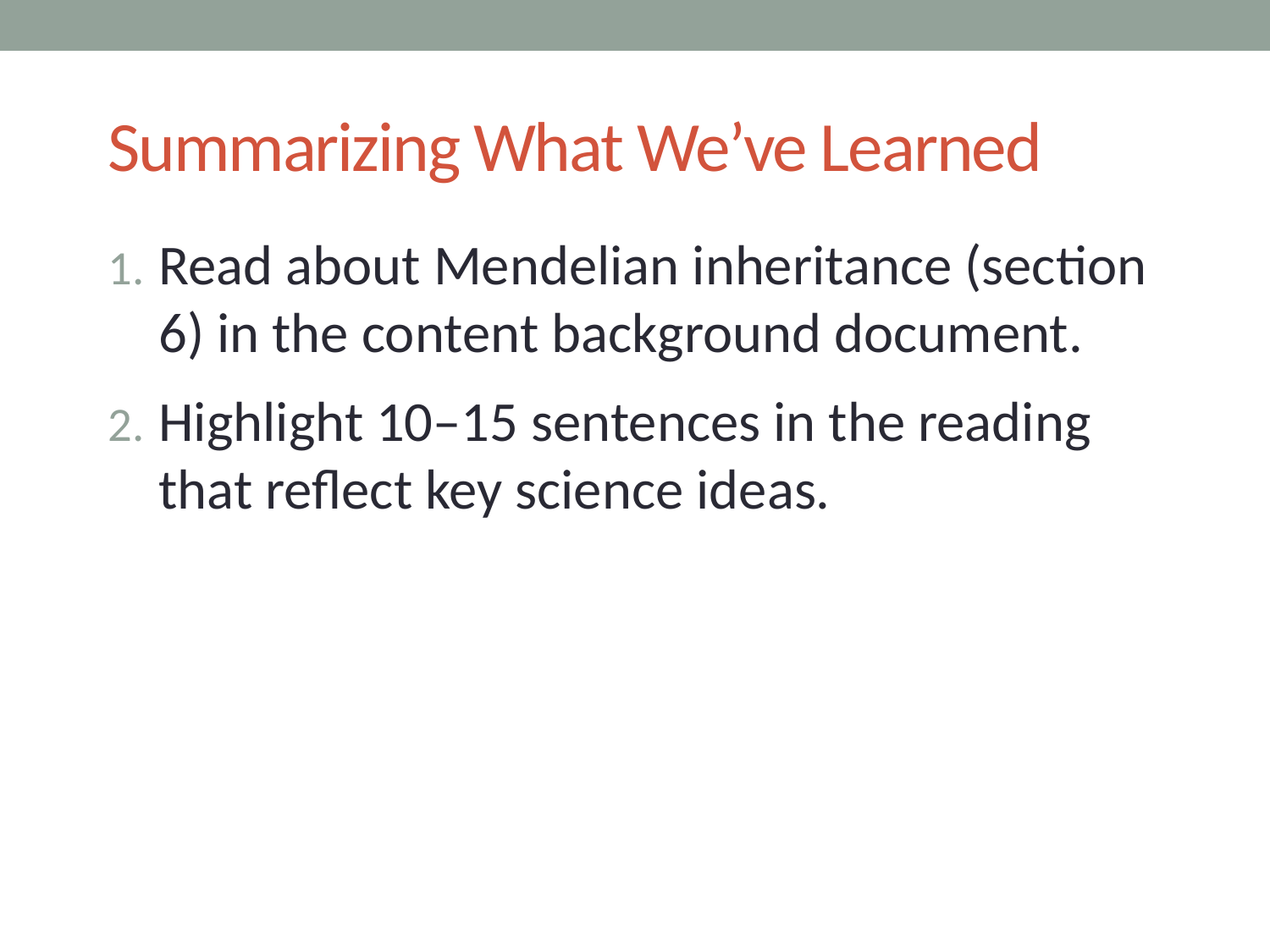

# Summarizing What We’ve Learned
Read about Mendelian inheritance (section 6) in the content background document.
Highlight 10–15 sentences in the reading that reflect key science ideas.